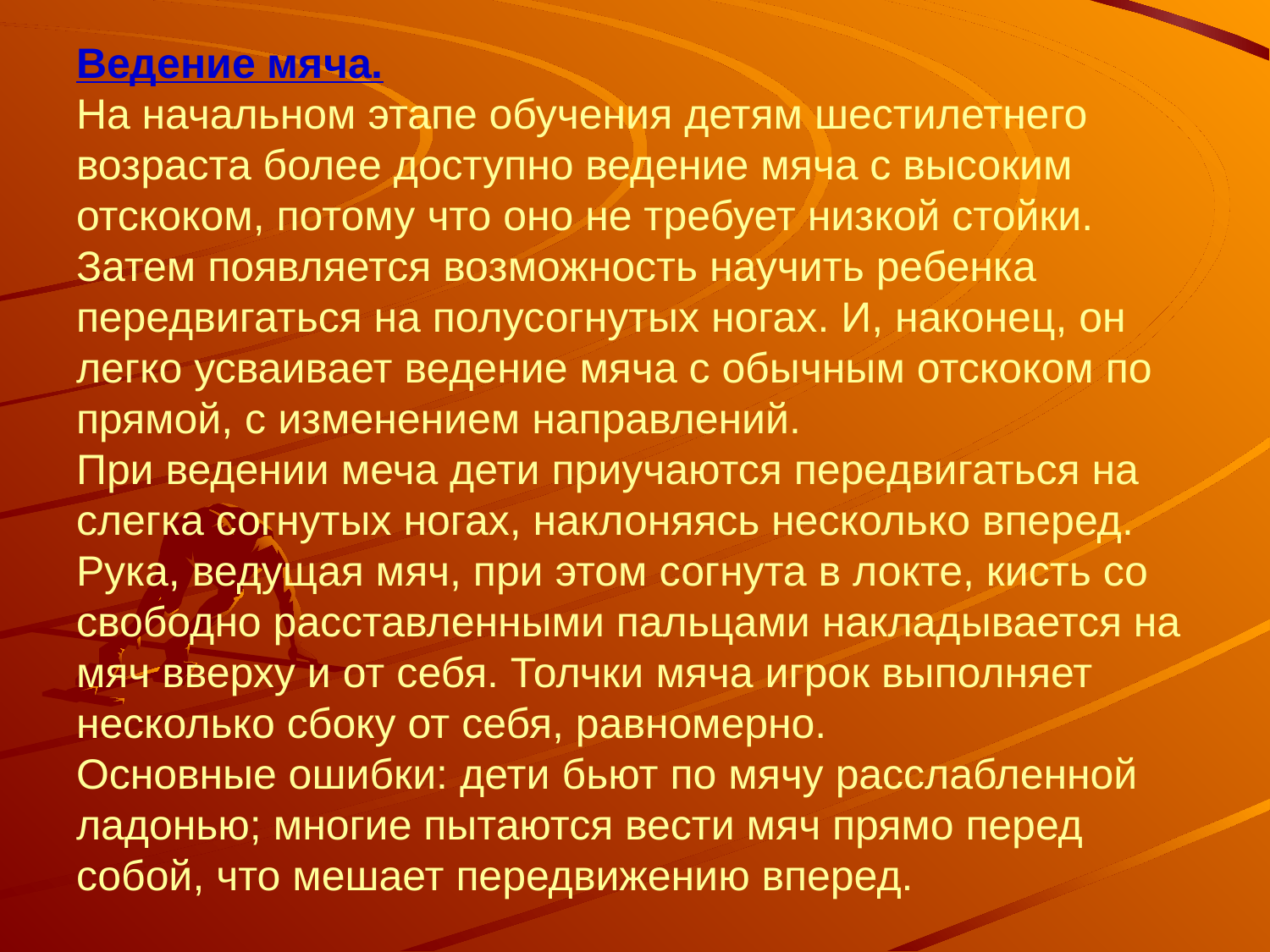

# Ведение мяча. На начальном этапе обучения детям шестилетнего возраста более доступно ведение мяча с высоким отскоком, потому что оно не требует низкой стойки. Затем появляется воз­можность научить ребенка передвигаться на полусогнутых ногах. И, наконец, он легко усваивает ведение мяча с обычным отскоком по прямой, с изменением направлений. При ведении меча дети приучаются передвигаться на слегка согнутых ногах, наклоняясь несколько вперед. Рука, ведущая мяч, при этом согнута в локте, кисть со свободно расставленными пальцами накладывается на мяч вверху и от себя. Толчки мяча игрок выполняет несколько сбоку от себя, равномерно. Основные ошибки: дети бьют по мячу расслабленной ла­донью; многие пытаются вести мяч прямо перед собой, что мешает передвижению вперед.